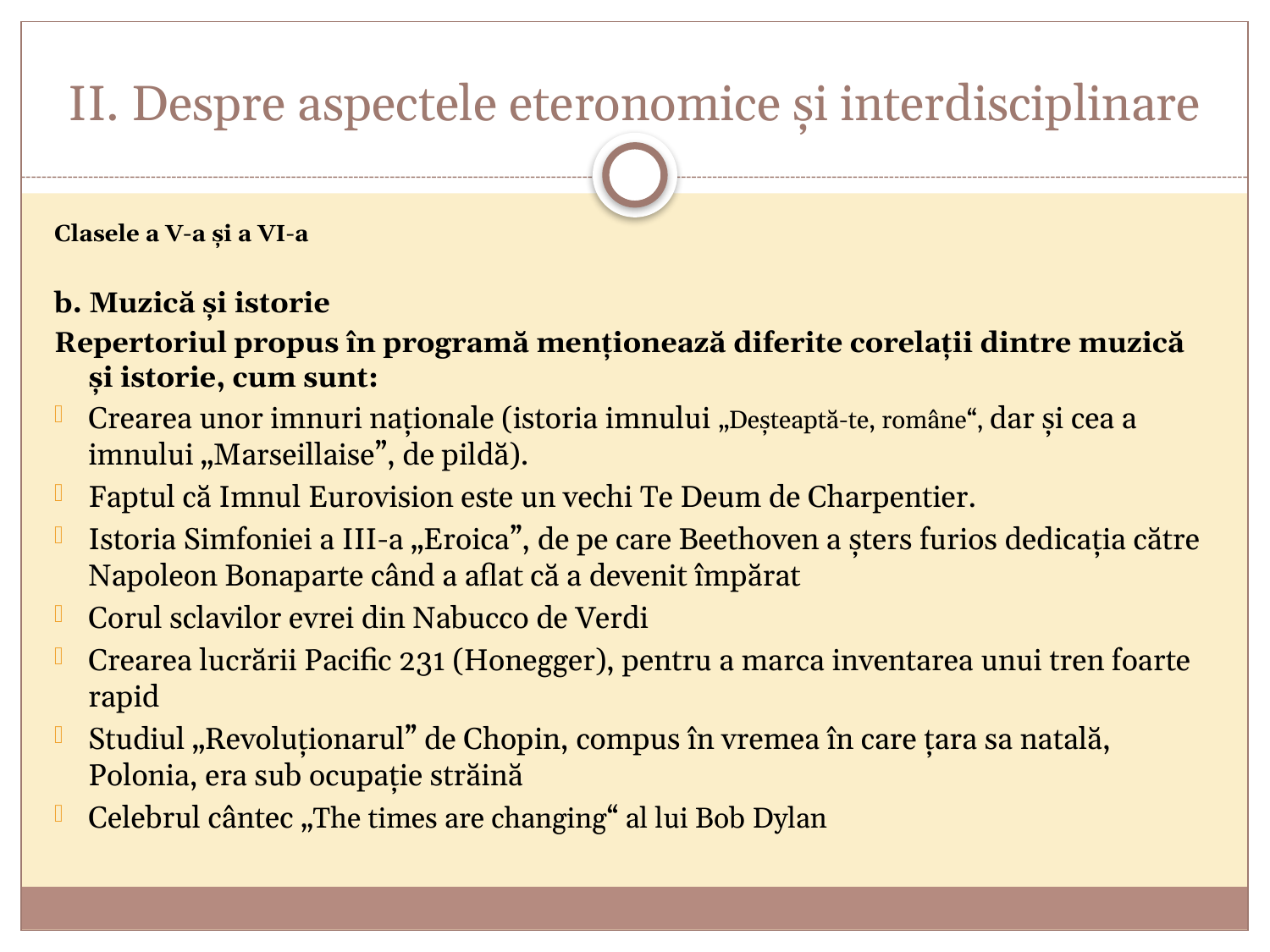

# II. Despre aspectele eteronomice și interdisciplinare
Clasele a V-a și a VI-a

b. Muzică și istorie
Repertoriul propus în programă menționează diferite corelații dintre muzică și istorie, cum sunt:
Crearea unor imnuri naționale (istoria imnului „Deșteaptă-te, române“, dar și cea a imnului „Marseillaise”, de pildă).
Faptul că Imnul Eurovision este un vechi Te Deum de Charpentier.
Istoria Simfoniei a III-a „Eroica”, de pe care Beethoven a șters furios dedicația către Napoleon Bonaparte când a aflat că a devenit împărat
Corul sclavilor evrei din Nabucco de Verdi
Crearea lucrării Pacific 231 (Honegger), pentru a marca inventarea unui tren foarte rapid
Studiul „Revoluționarul” de Chopin, compus în vremea în care țara sa natală, Polonia, era sub ocupație străină
Celebrul cântec „The times are changing“ al lui Bob Dylan